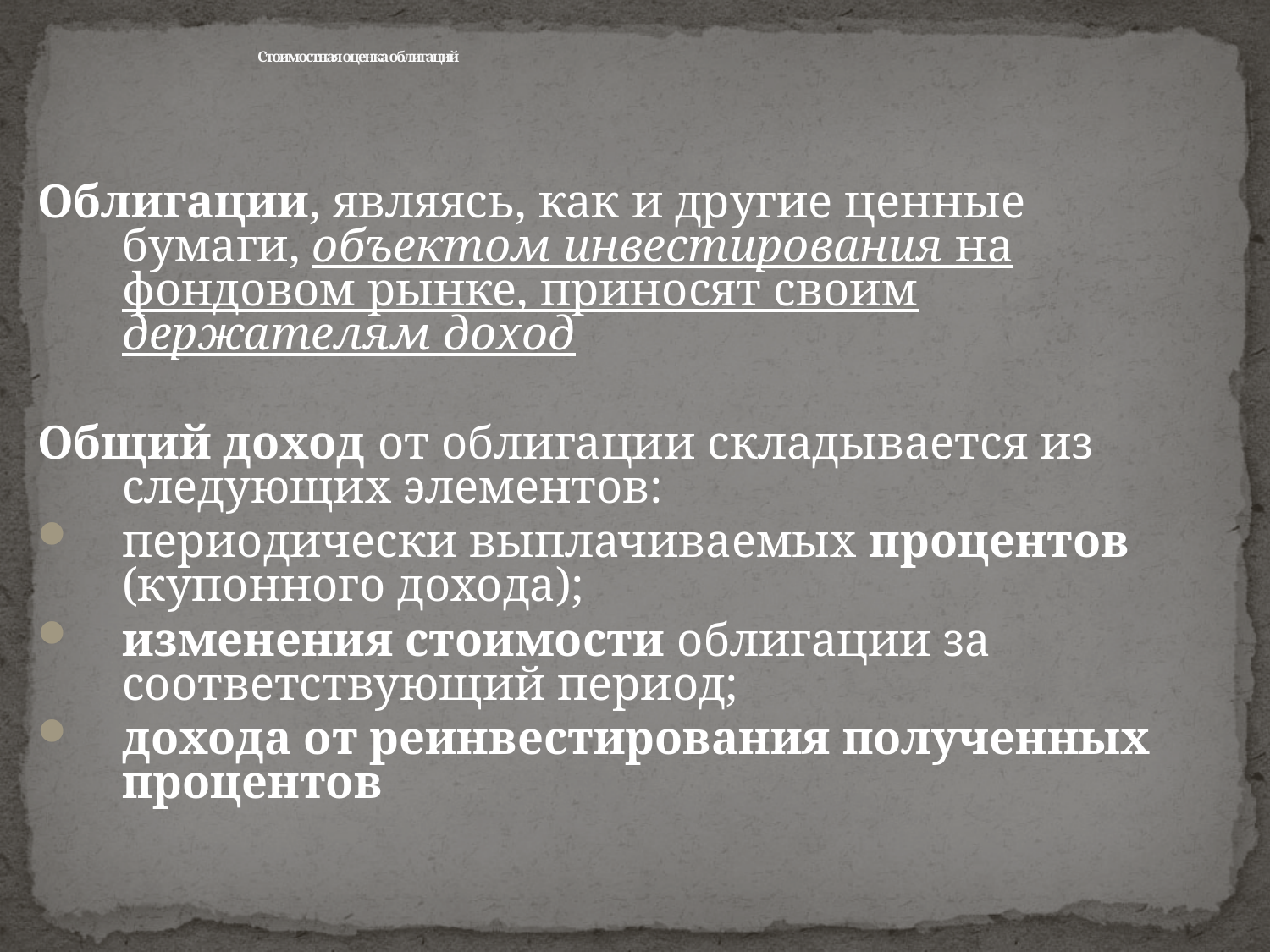

# Стоимостная оценка облигаций
Облигации, являясь, как и другие ценные бумаги, объектом инвестирования на фондовом рынке, приносят своим держателям доход

Общий доход от облигации складывается из следующих элементов:
периодически выплачиваемых процентов (купонного дохода);
изменения стоимости облигации за соответствующий период;
дохода от реинвестирования полученных процентов